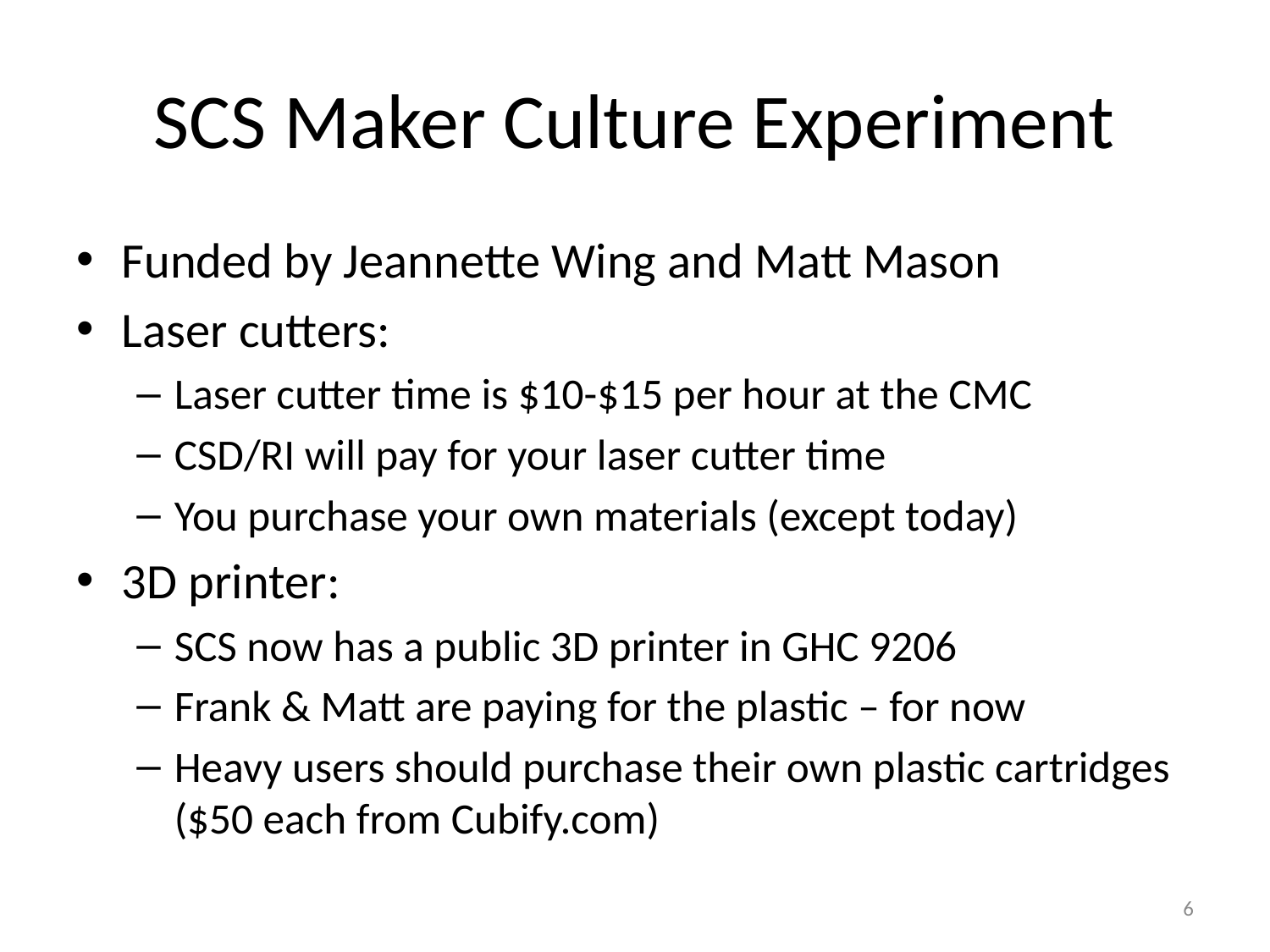

# SCS Maker Culture Experiment
Funded by Jeannette Wing and Matt Mason
Laser cutters:
Laser cutter time is $10-$15 per hour at the CMC
CSD/RI will pay for your laser cutter time
You purchase your own materials (except today)
3D printer:
SCS now has a public 3D printer in GHC 9206
Frank & Matt are paying for the plastic – for now
Heavy users should purchase their own plastic cartridges ($50 each from Cubify.com)

6